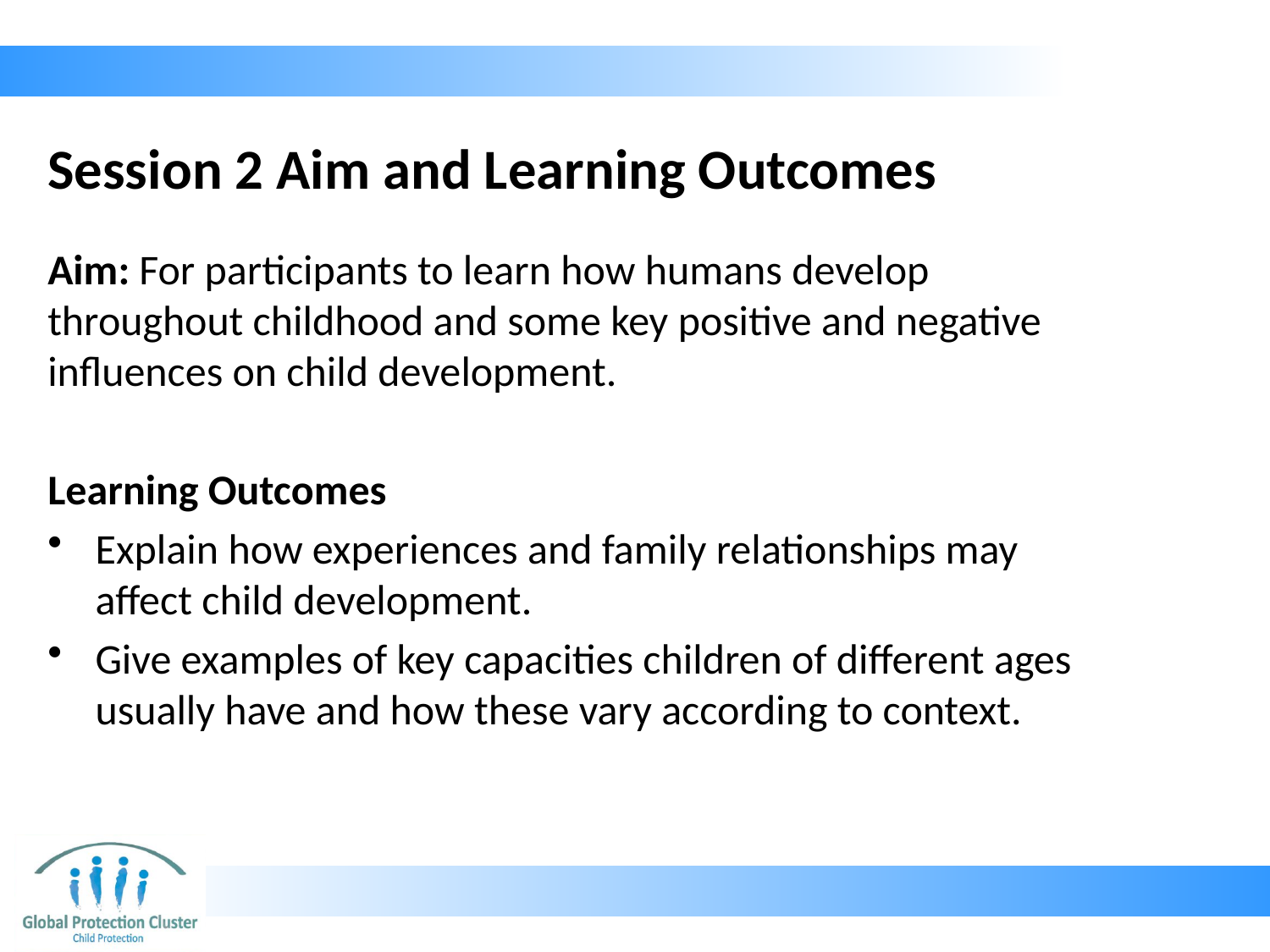

# Session 2 Aim and Learning Outcomes
Aim: For participants to learn how humans develop throughout childhood and some key positive and negative influences on child development.

Learning Outcomes
Explain how experiences and family relationships may affect child development.
Give examples of key capacities children of different ages usually have and how these vary according to context.